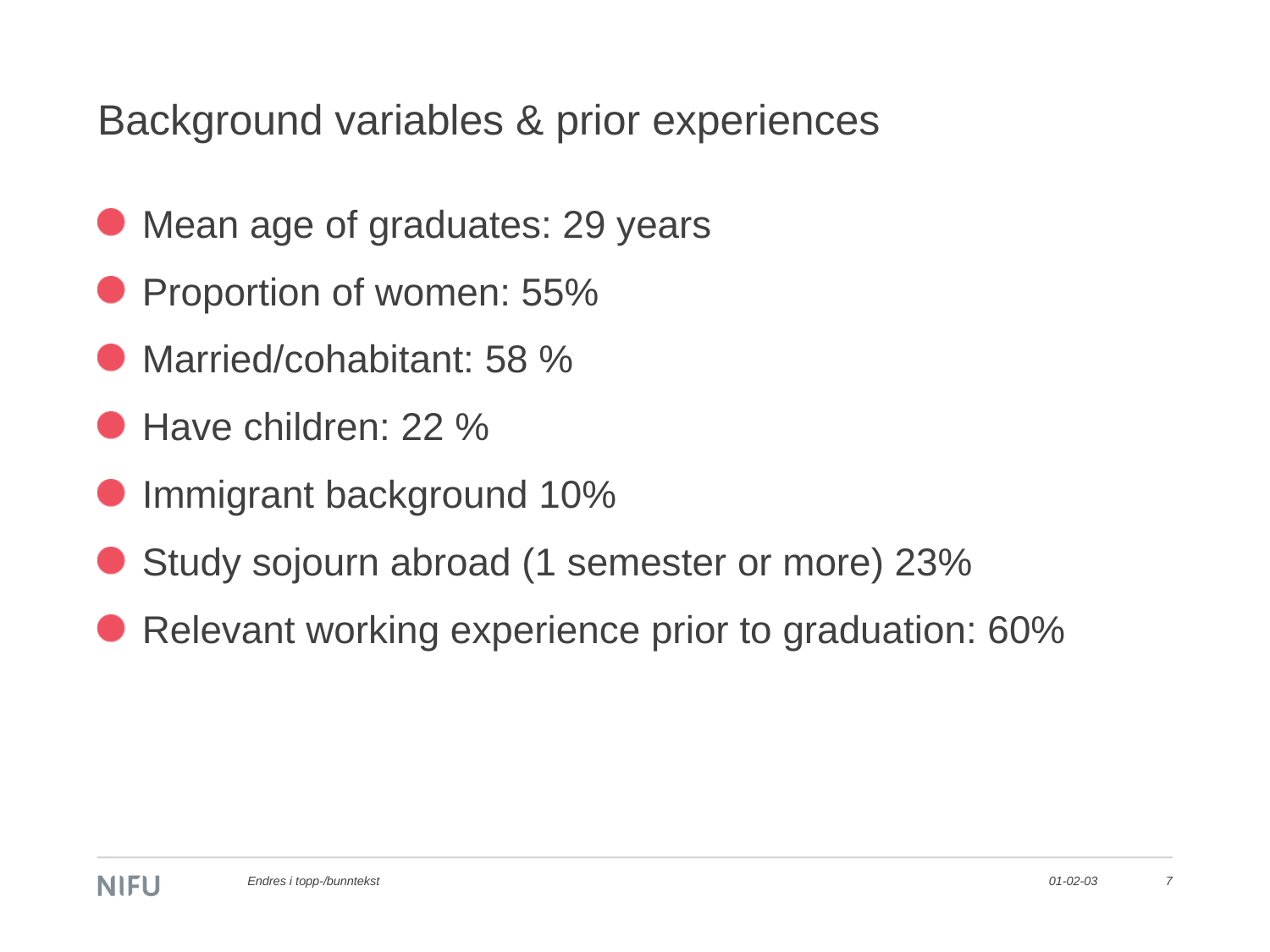

# Background variables & prior experiences
Mean age of graduates: 29 years
Proportion of women: 55%
Married/cohabitant: 58 %
Have children: 22 %
Immigrant background 10%
Study sojourn abroad (1 semester or more) 23%
Relevant working experience prior to graduation: 60%
Endres i topp-/bunntekst
01-02-03
7